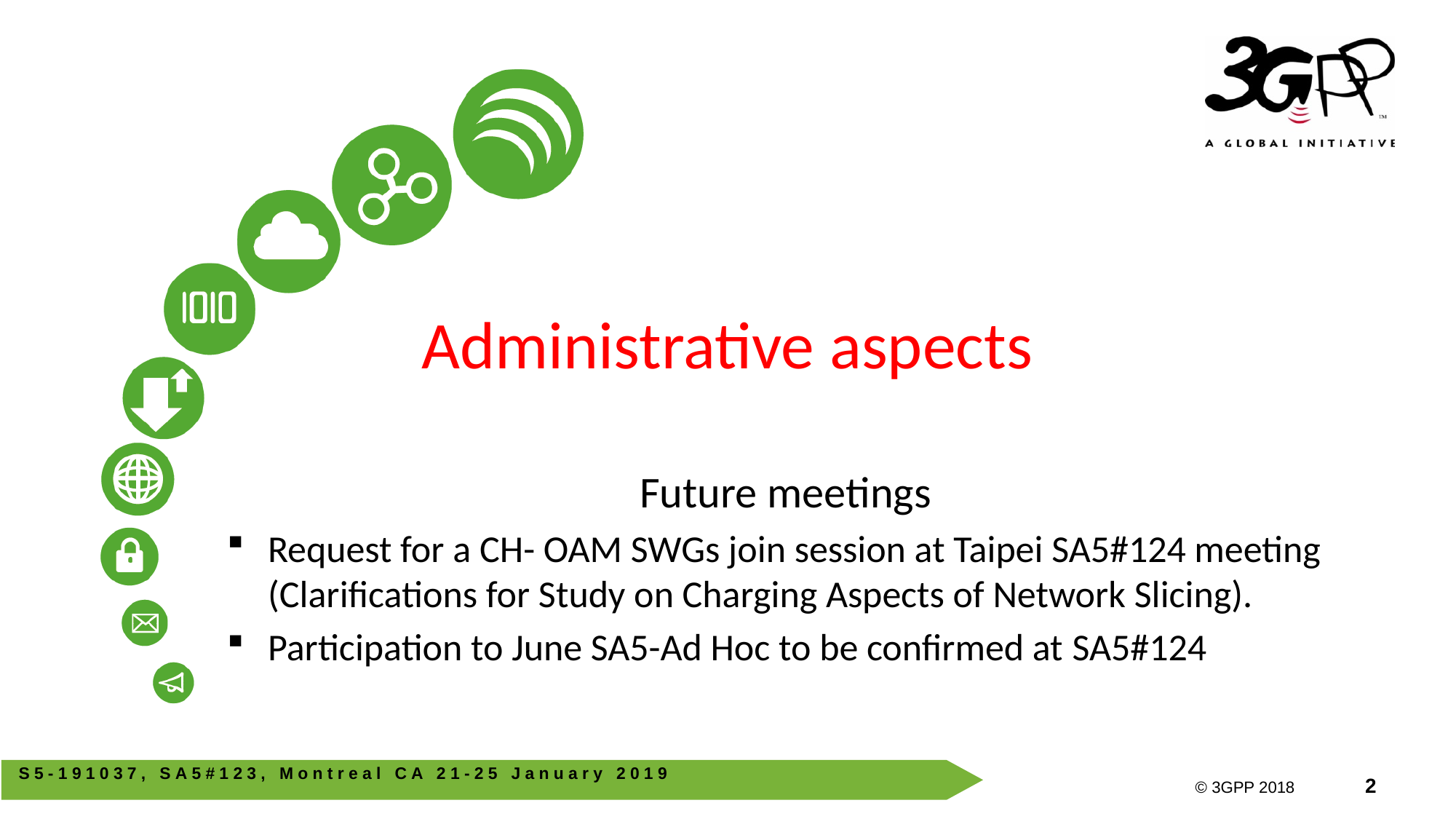

# Administrative aspects
Future meetings
Request for a CH- OAM SWGs join session at Taipei SA5#124 meeting (Clarifications for Study on Charging Aspects of Network Slicing).
Participation to June SA5-Ad Hoc to be confirmed at SA5#124